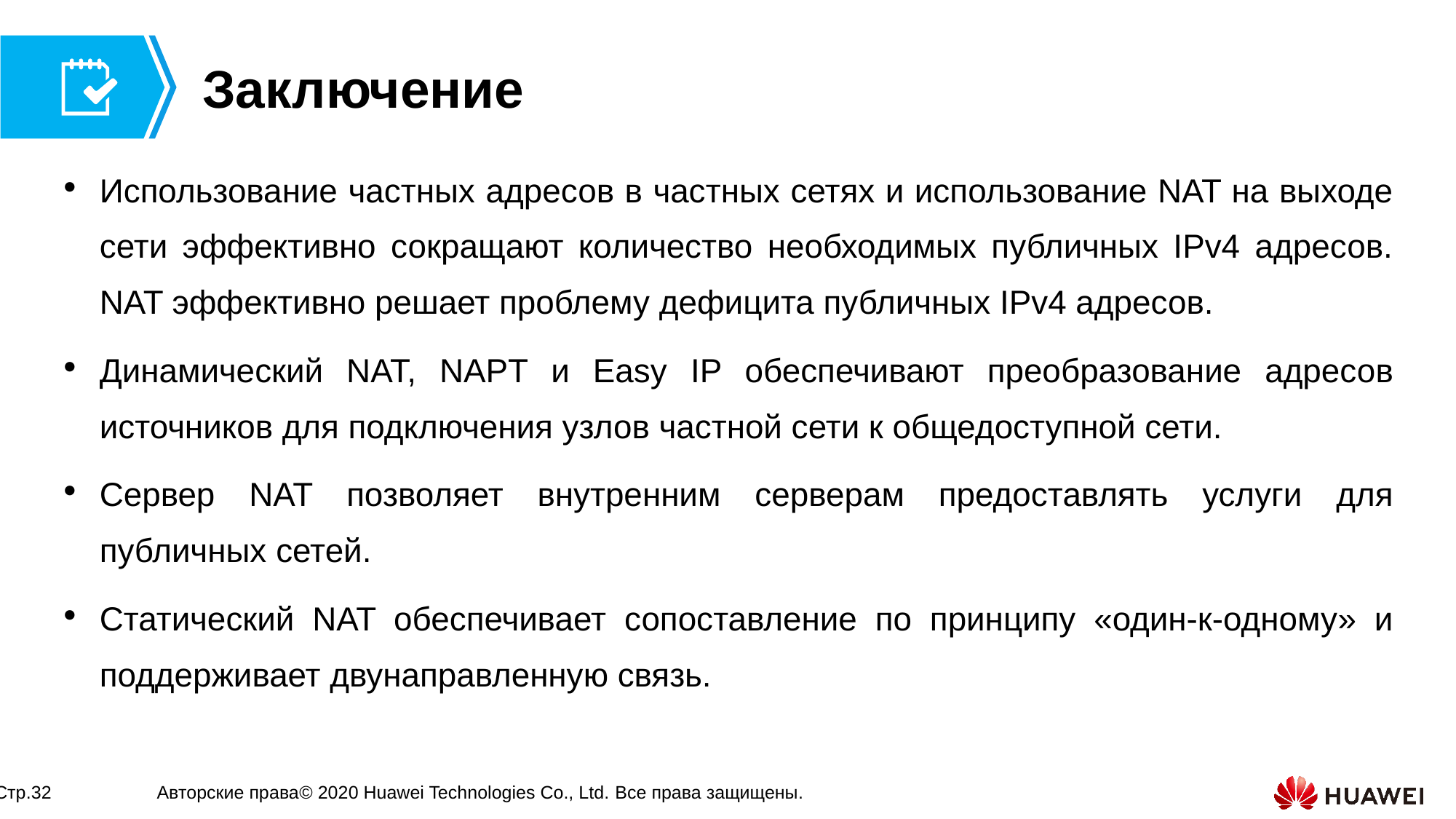

Использование частных адресов в частных сетях и использование NAT на выходе сети эффективно сокращают количество необходимых публичных IPv4 адресов. NAT эффективно решает проблему дефицита публичных IPv4 адресов.
Динамический NAT, NAPT и Easy IP обеспечивают преобразование адресов источников для подключения узлов частной сети к общедоступной сети.
Сервер NAT позволяет внутренним серверам предоставлять услуги для публичных сетей.
Статический NAT обеспечивает сопоставление по принципу «один-к-одному» и поддерживает двунаправленную связь.